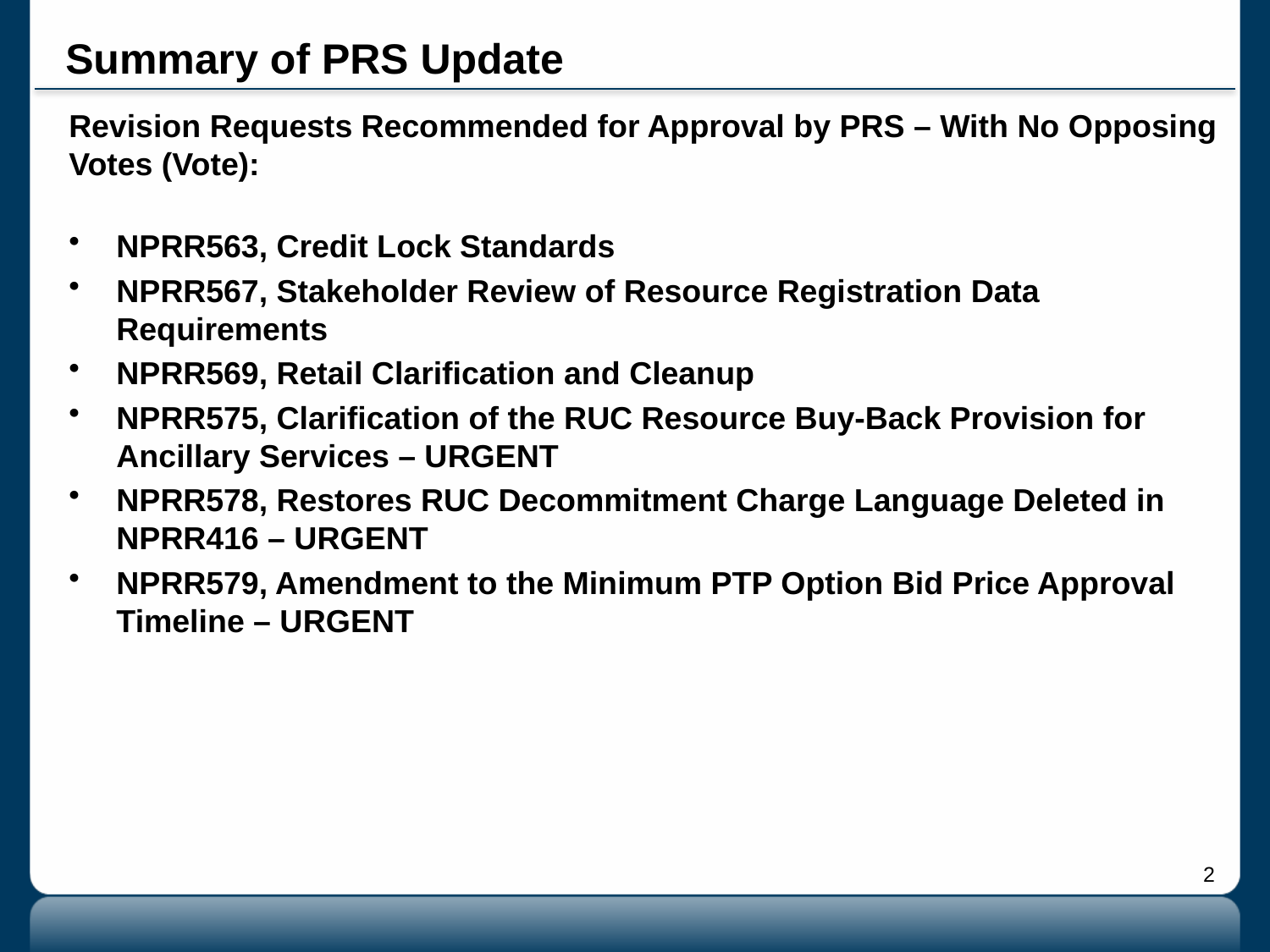

# Summary of PRS Update
Revision Requests Recommended for Approval by PRS – With No Opposing Votes (Vote):

NPRR563, Credit Lock Standards
NPRR567, Stakeholder Review of Resource Registration Data Requirements
NPRR569, Retail Clarification and Cleanup
NPRR575, Clarification of the RUC Resource Buy-Back Provision for Ancillary Services – Urgent
NPRR578, Restores RUC Decommitment Charge Language Deleted in NPRR416 – Urgent
NPRR579, Amendment to the Minimum PTP Option Bid Price Approval Timeline – Urgent